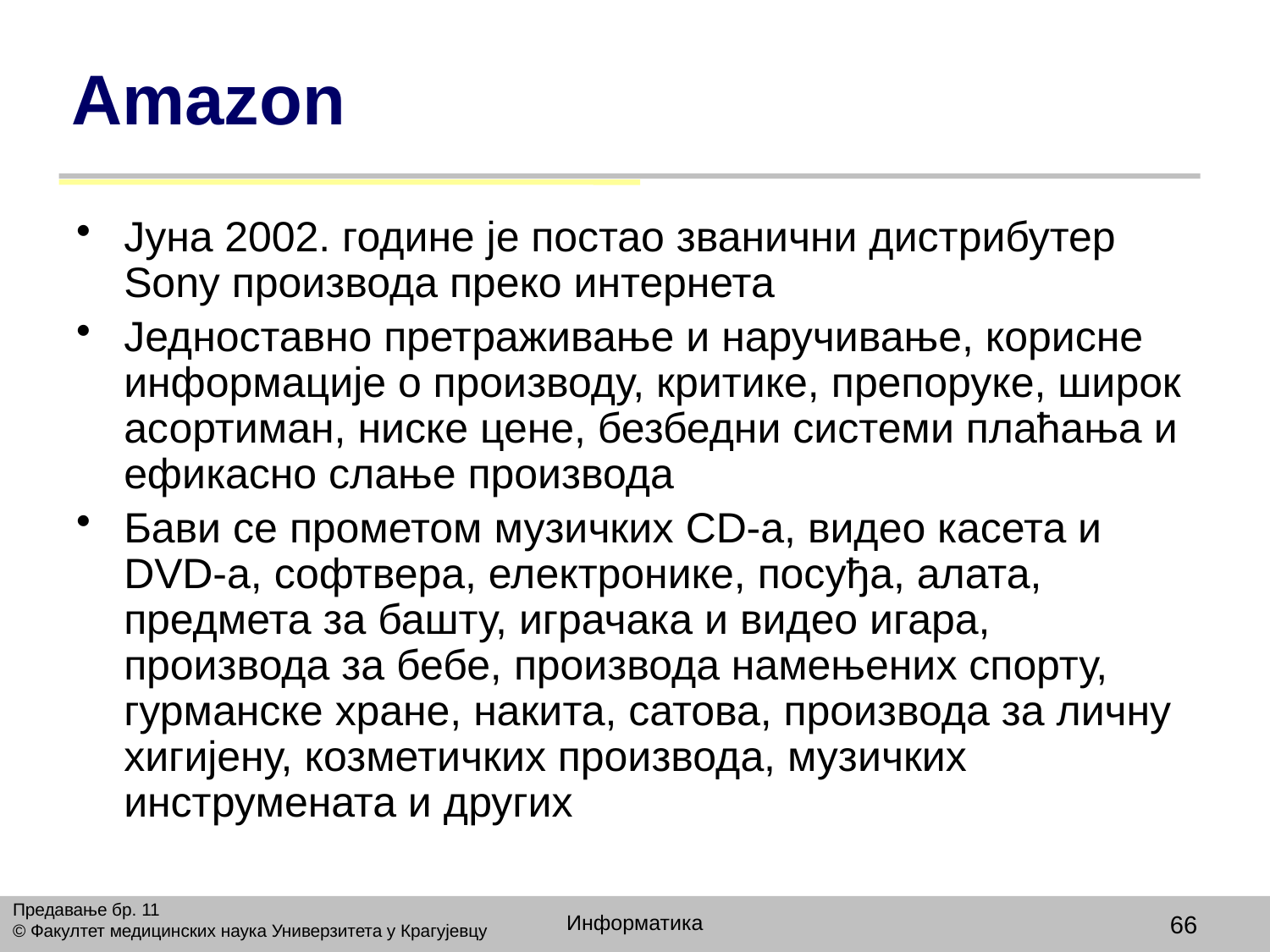

# Amazon
Јуна 2002. године је постао званични дистрибутер Sony производа преко интернета
Једноставно претраживање и наручивање, корисне информације о производу, критике, препоруке, широк асортиман, ниске цене, безбедни системи плаћања и ефикасно слање производа
Бави се прометом музичких CD-а, видео касета и DVD-а, софтвера, електронике, посуђа, алата, предмета за башту, играчака и видео игара, производа за бебе, производа намењених спорту, гурманске хране, накита, сатова, производа за личну хигијену, козметичких производа, музичких инструмената и других
Предавање бр. 11
© Факултет медицинских наука Универзитета у Крагујевцу
Информатика
66